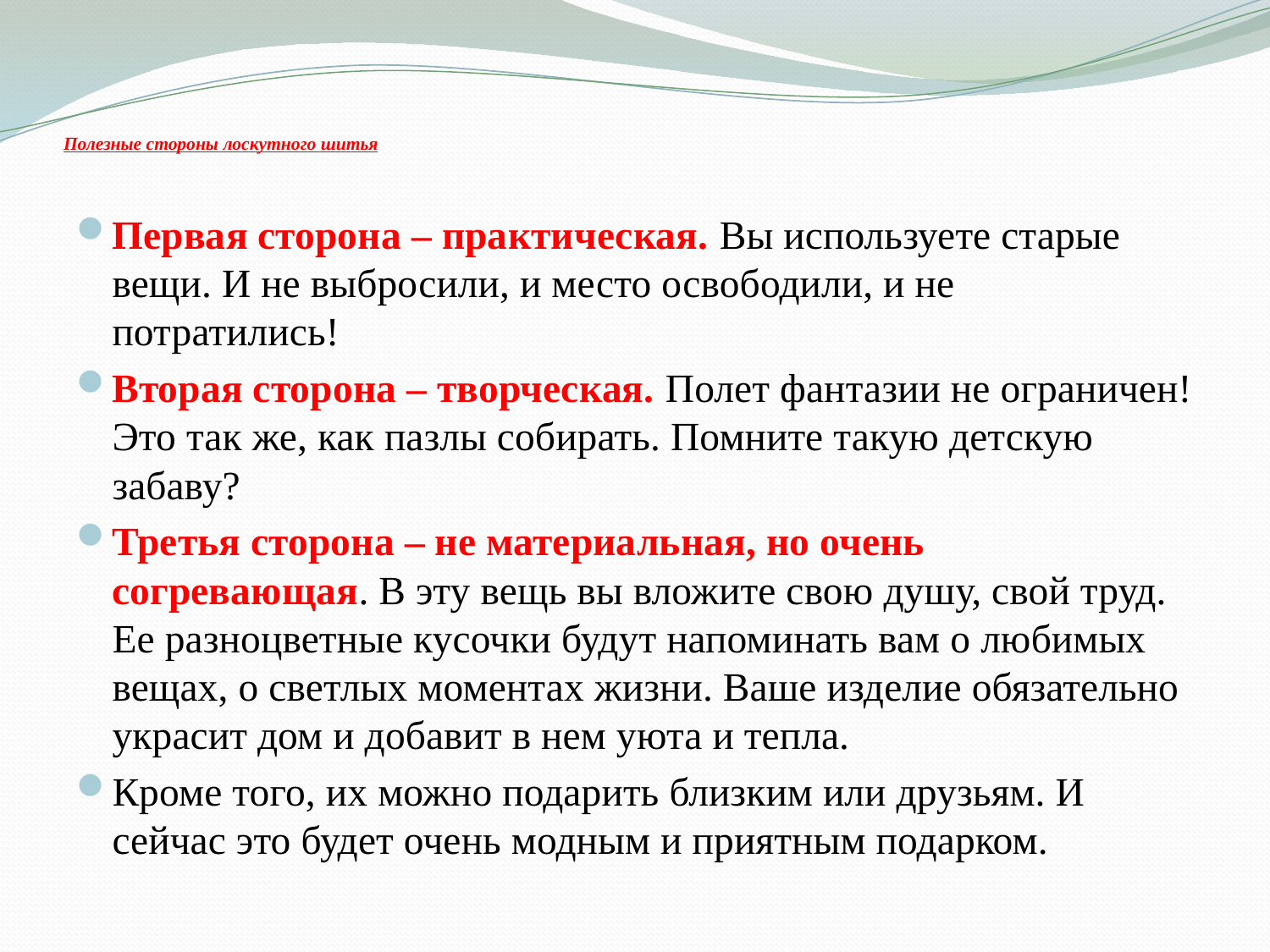

# Полезные стороны лоскутного шитья

Первая сторона – практическая. Вы используете старые вещи. И не выбросили, и место освободили, и не потратились!
Вторая сторона – творческая. Полет фантазии не ограничен! Это так же, как пазлы собирать. Помните такую детскую забаву?
Третья сторона – не материальная, но очень согревающая. В эту вещь вы вложите свою душу, свой труд. Ее разноцветные кусочки будут напоминать вам о любимых вещах, о светлых моментах жизни. Ваше изделие обязательно украсит дом и добавит в нем уюта и тепла.
Кроме того, их можно подарить близким или друзьям. И сейчас это будет очень модным и приятным подарком.